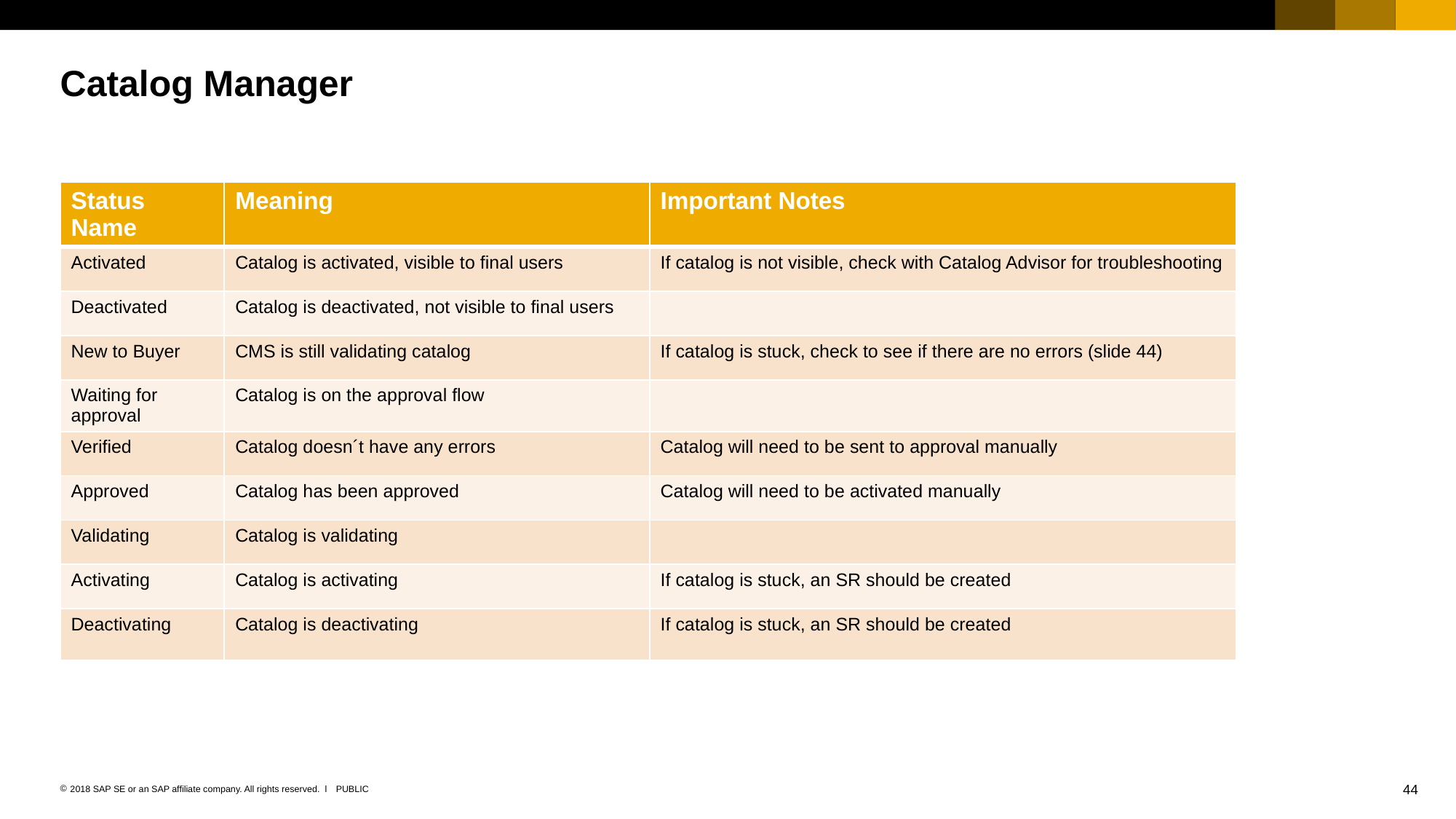

# Catalog Manager
| Status Name | Meaning | Important Notes |
| --- | --- | --- |
| Activated | Catalog is activated, visible to final users | If catalog is not visible, check with Catalog Advisor for troubleshooting |
| Deactivated | Catalog is deactivated, not visible to final users |  |
| New to Buyer | CMS is still validating catalog | If catalog is stuck, check to see if there are no errors (slide 44) |
| Waiting for approval | Catalog is on the approval flow |  |
| Verified | Catalog doesn´t have any errors | Catalog will need to be sent to approval manually |
| Approved | Catalog has been approved | Catalog will need to be activated manually |
| Validating | Catalog is validating |  |
| Activating | Catalog is activating | If catalog is stuck, an SR should be created |
| Deactivating | Catalog is deactivating | If catalog is stuck, an SR should be created |